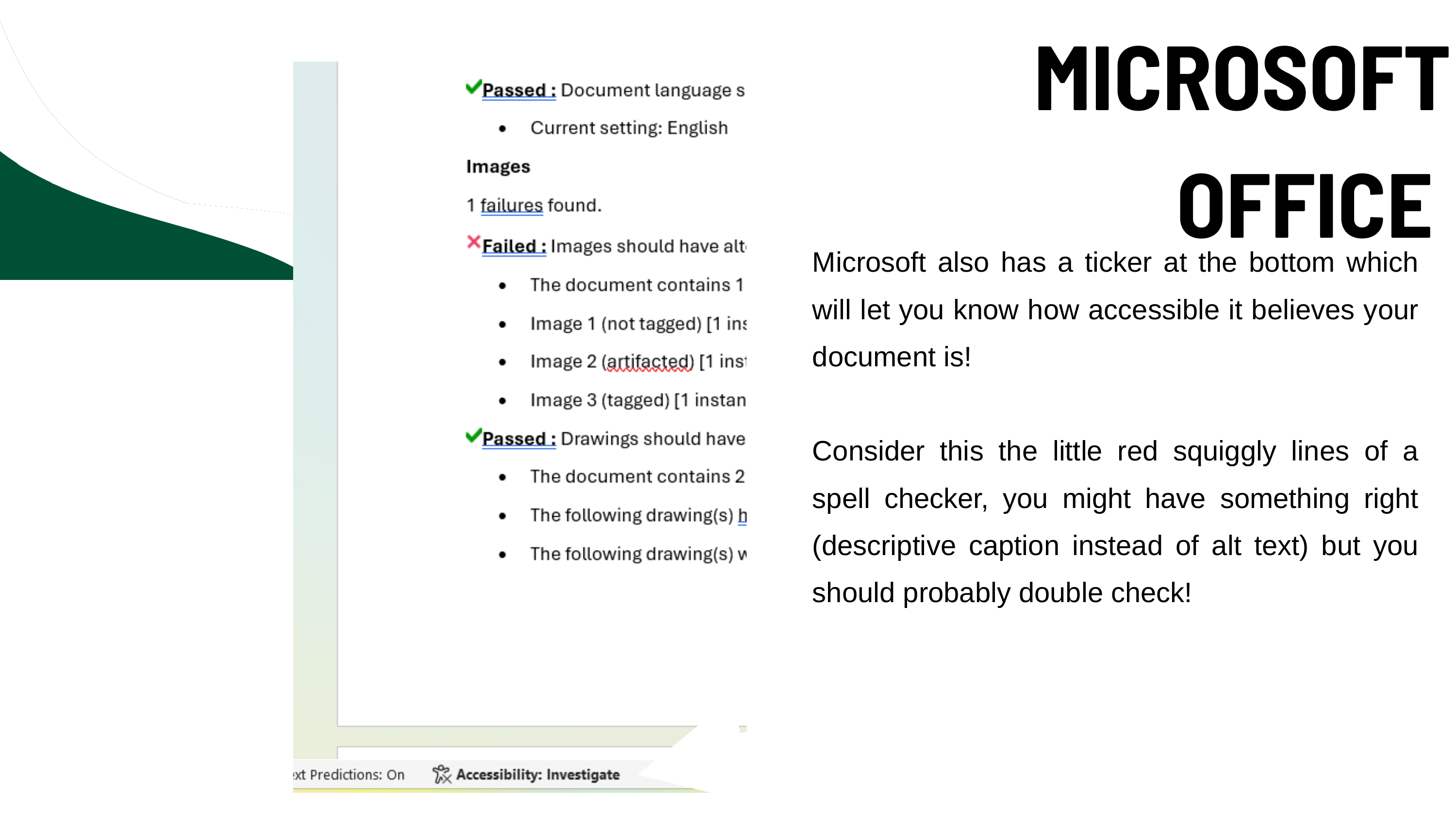

MICROSOFT OFFICE

Microsoft also has a ticker at the bottom which will let you know how accessible it believes your document is!

Consider this the little red squiggly lines of a spell checker, you might have something right (descriptive caption instead of alt text) but you should probably double check!